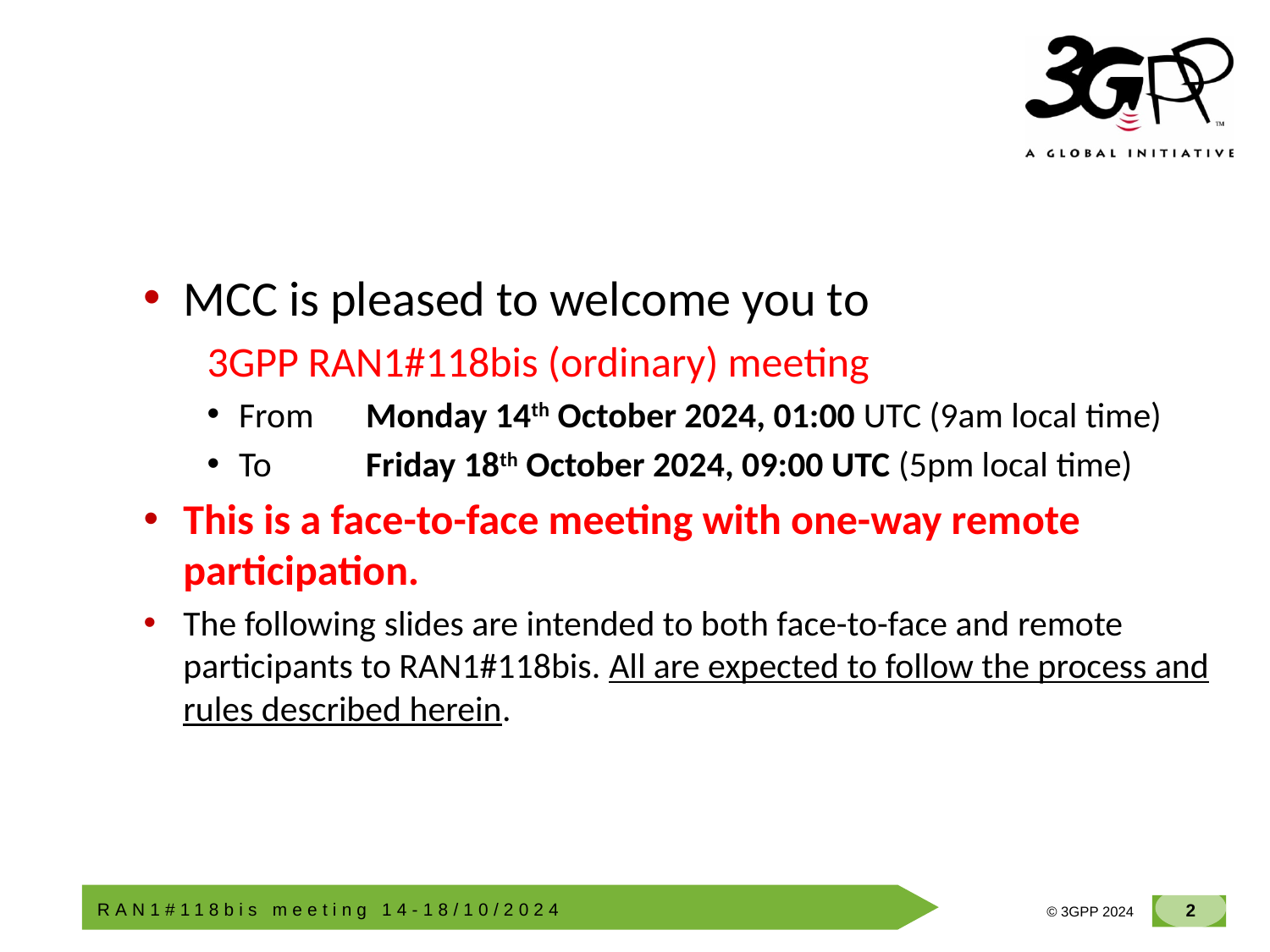

MCC is pleased to welcome you to
3GPP RAN1#118bis (ordinary) meeting
From 	Monday 14th October 2024, 01:00 UTC (9am local time)
To 	Friday 18th October 2024, 09:00 UTC (5pm local time)
This is a face-to-face meeting with one-way remote participation.
The following slides are intended to both face-to-face and remote participants to RAN1#118bis. All are expected to follow the process and rules described herein.